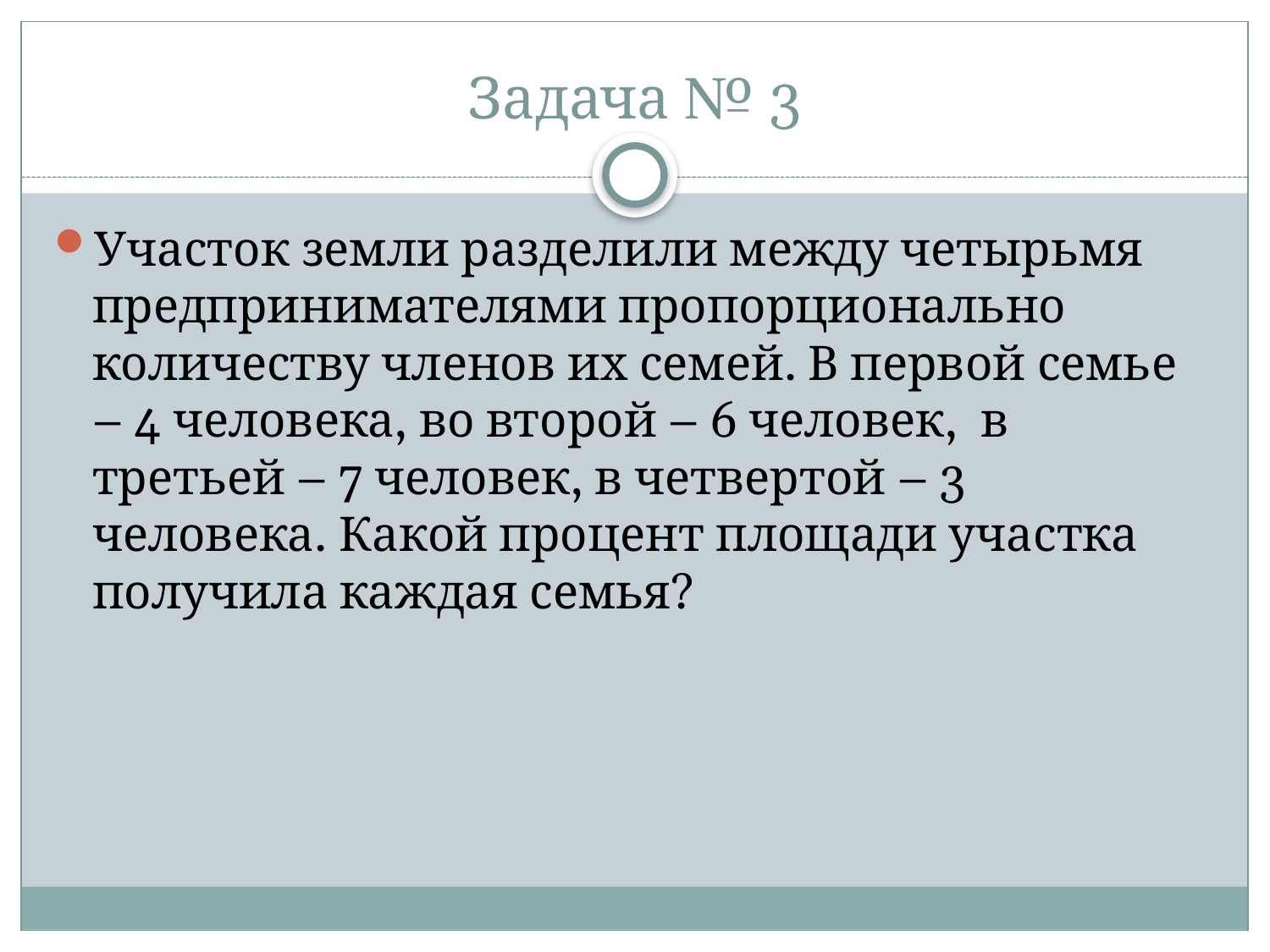

# Задача № 3
Участок земли разделили между четырьмя предпринимателями пропорционально количеству членов их семей. В первой семье – 4 человека, во второй – 6 человек,  в третьей – 7 человек, в четвертой – 3 человека. Какой процент площади участка получила каждая семья?